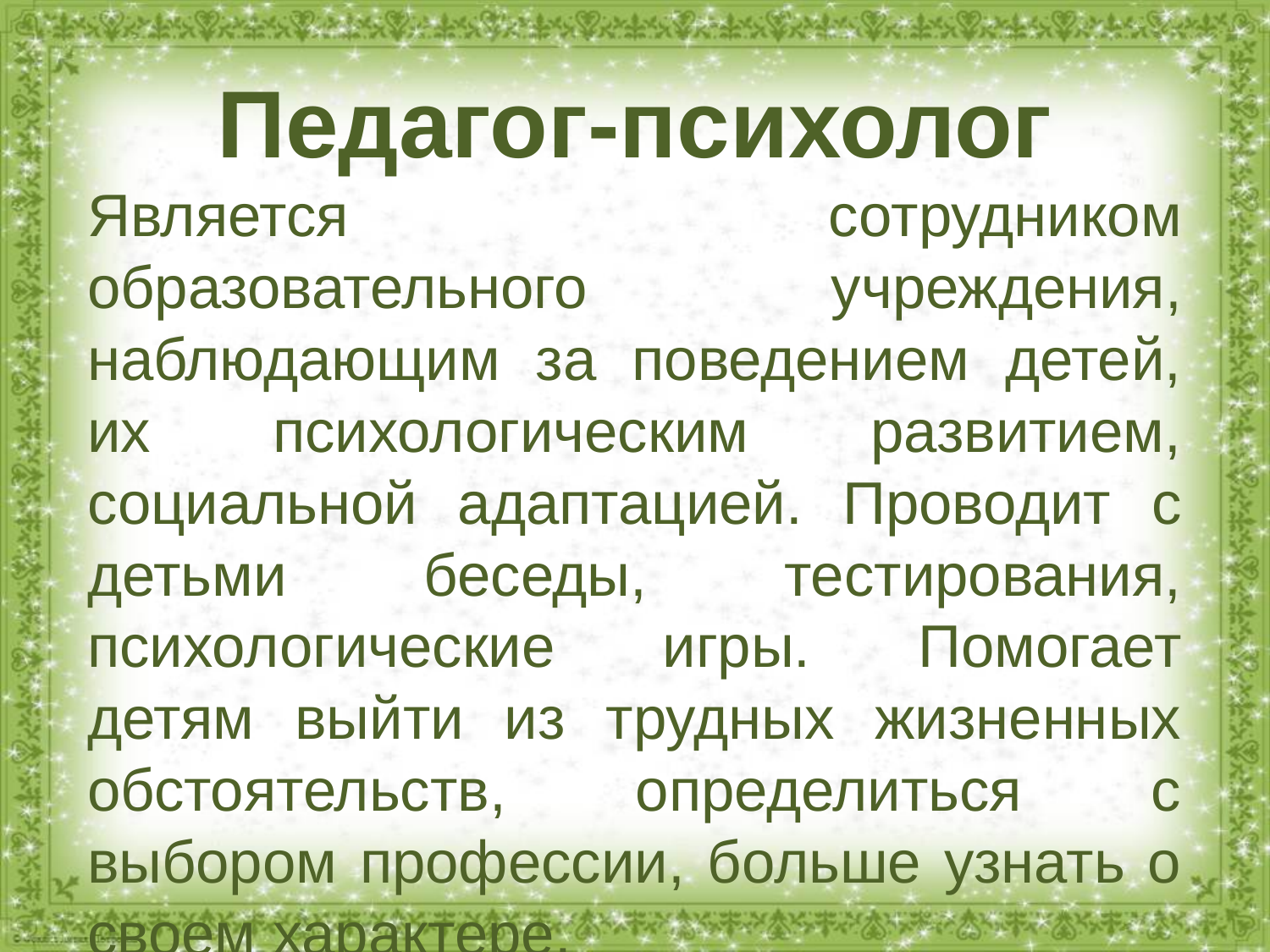

Педагог-психолог
Является сотрудником образовательного учреждения, наблюдающим за поведением детей, их психологическим развитием, социальной адаптацией. Проводит с детьми беседы, тестирования, психологические игры. Помогает детям выйти из трудных жизненных обстоятельств, определиться с выбором профессии, больше узнать о своем характере.